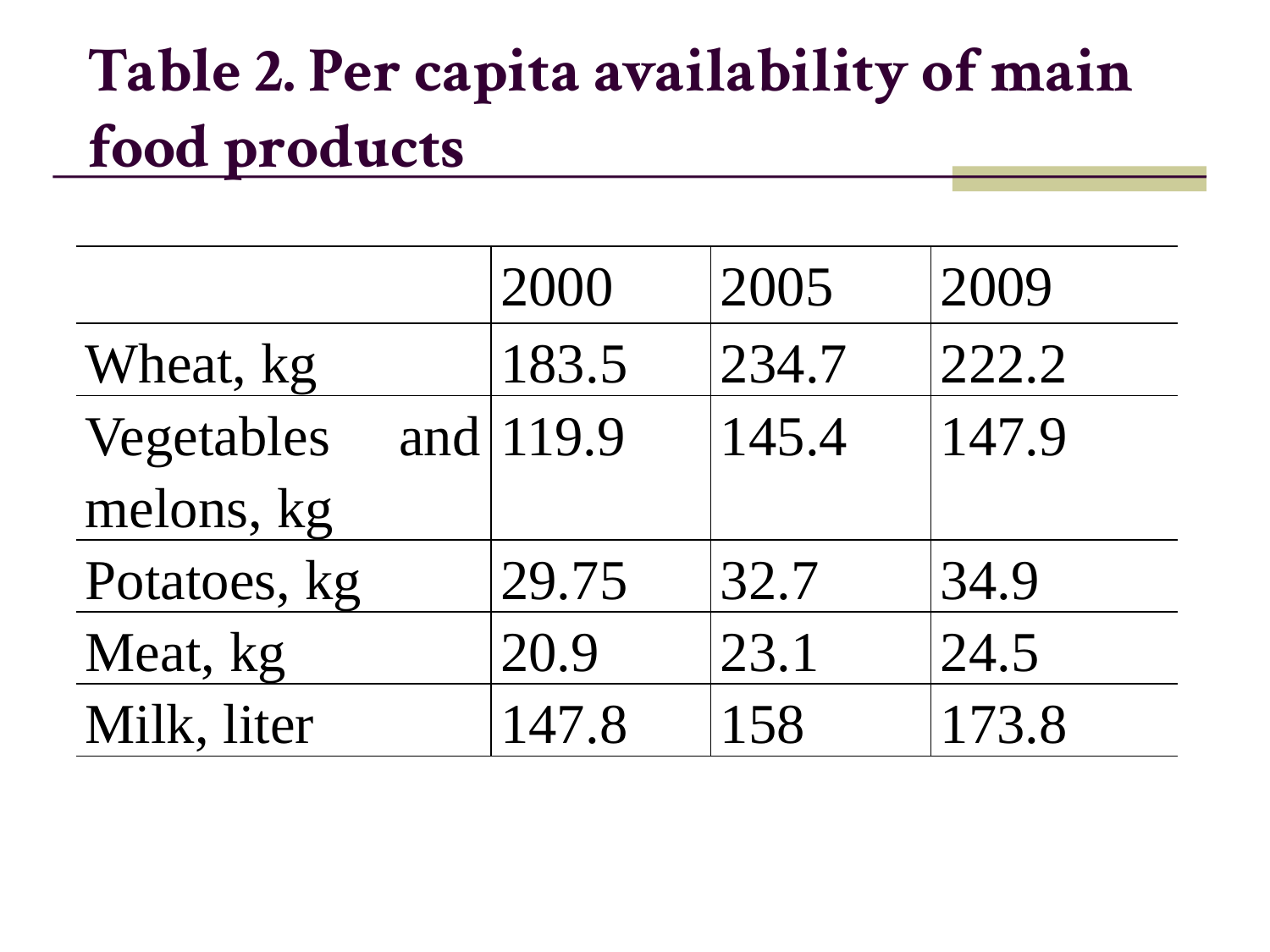

# Table 2. Per capita availability of main food products
|  | 2000 | 2005 | 2009 |
| --- | --- | --- | --- |
| Wheat, kg | 183.5 | 234.7 | 222.2 |
| Vegetables and melons, kg | 119.9 | 145.4 | 147.9 |
| Potatoes, kg | 29.75 | 32.7 | 34.9 |
| Meat, kg | 20.9 | 23.1 | 24.5 |
| Milk, liter | 147.8 | 158 | 173.8 |